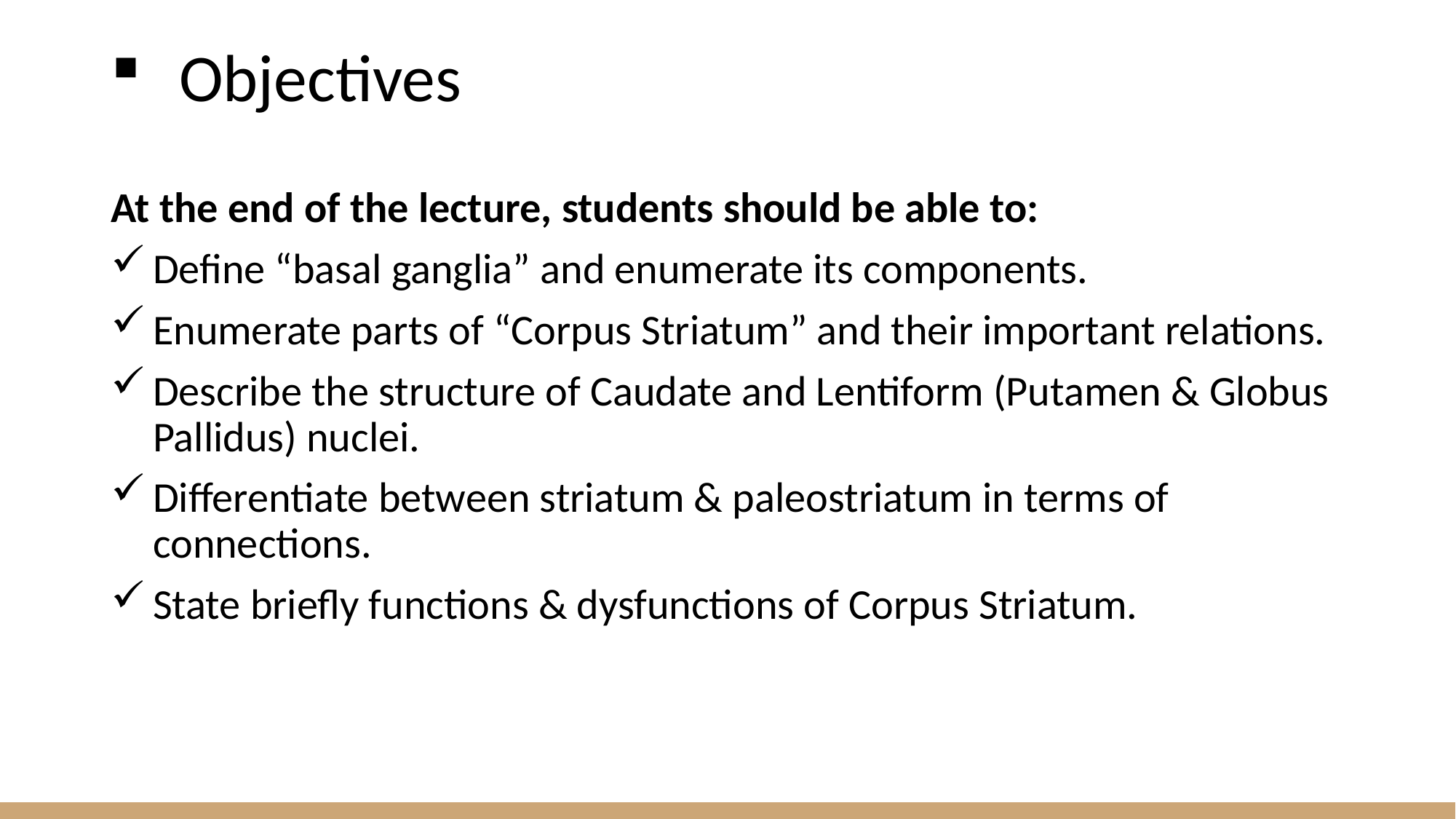

# Objectives
At the end of the lecture, students should be able to:
Define “basal ganglia” and enumerate its components.
Enumerate parts of “Corpus Striatum” and their important relations.
Describe the structure of Caudate and Lentiform (Putamen & Globus Pallidus) nuclei.
Differentiate between striatum & paleostriatum in terms of connections.
State briefly functions & dysfunctions of Corpus Striatum.